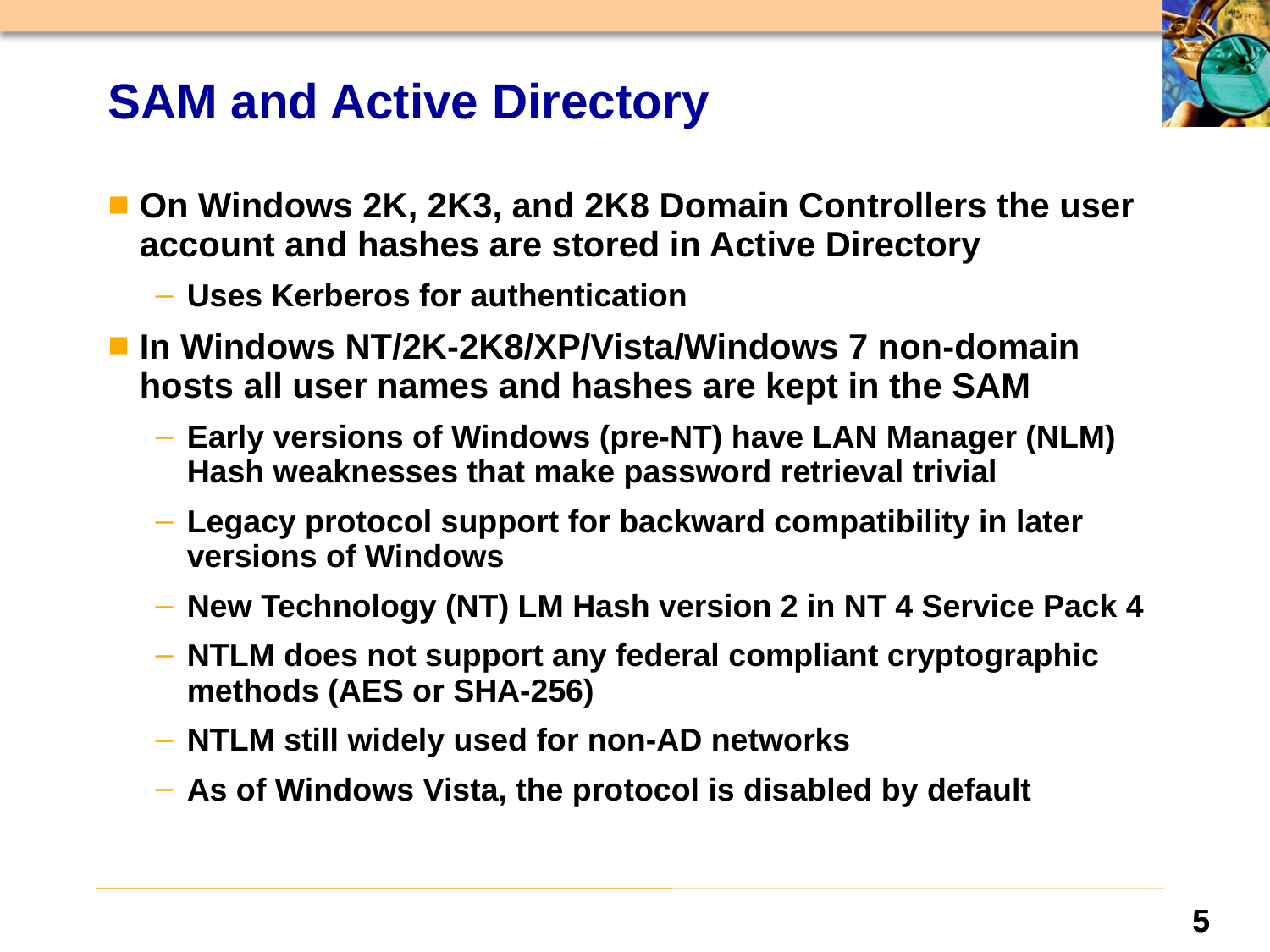

# SAM and Active Directory
On Windows 2K, 2K3, and 2K8 Domain Controllers the user account and hashes are stored in Active Directory
Uses Kerberos for authentication
In Windows NT/2K-2K8/XP/Vista/Windows 7 non-domain hosts all user names and hashes are kept in the SAM
Early versions of Windows (pre-NT) have LAN Manager (NLM) Hash weaknesses that make password retrieval trivial
Legacy protocol support for backward compatibility in later versions of Windows
New Technology (NT) LM Hash version 2 in NT 4 Service Pack 4
NTLM does not support any federal compliant cryptographic methods (AES or SHA-256)
NTLM still widely used for non-AD networks
As of Windows Vista, the protocol is disabled by default

5